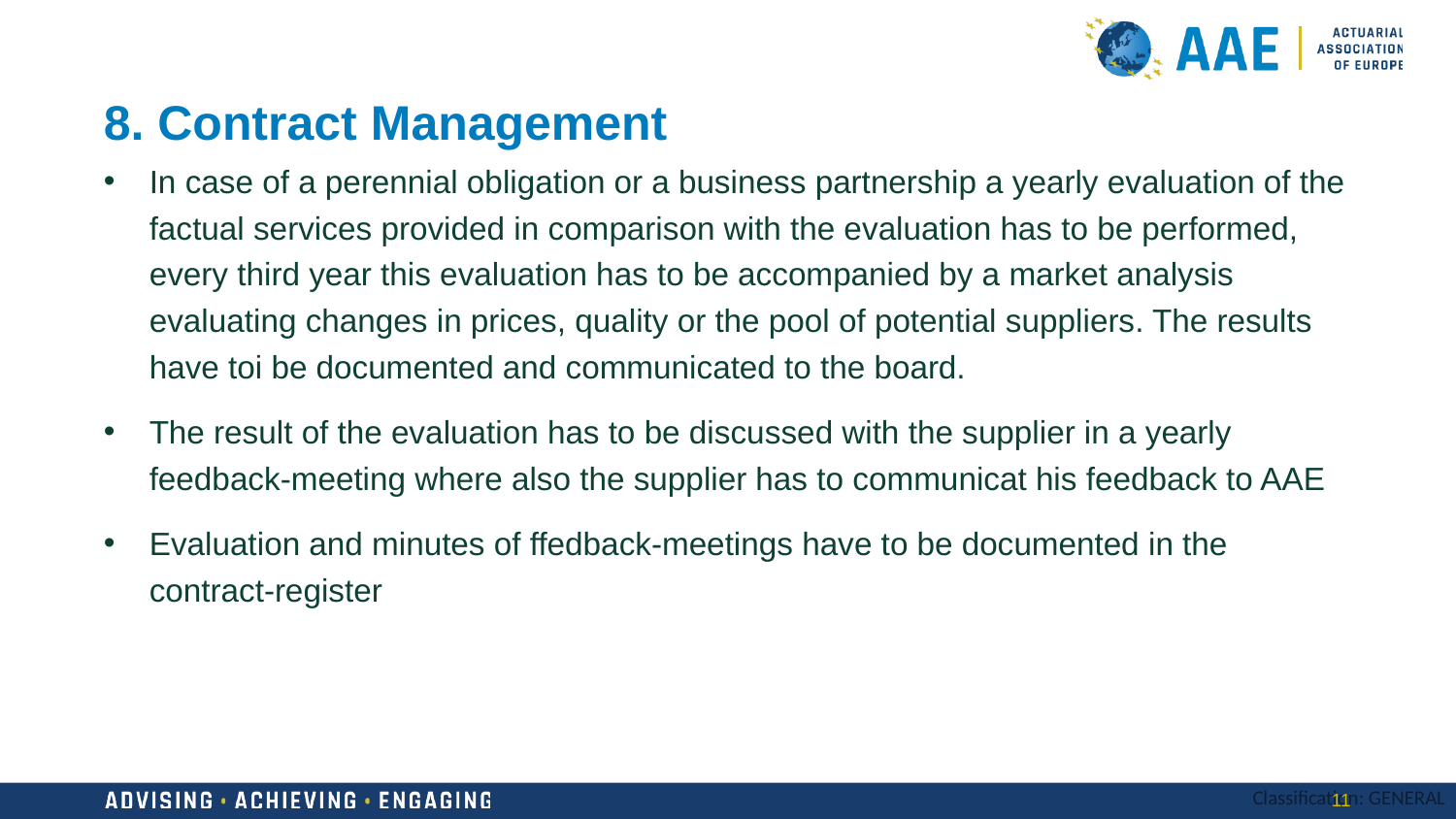

# 8. Contract Management
In case of a perennial obligation or a business partnership a yearly evaluation of the factual services provided in comparison with the evaluation has to be performed, every third year this evaluation has to be accompanied by a market analysis evaluating changes in prices, quality or the pool of potential suppliers. The results have toi be documented and communicated to the board.
The result of the evaluation has to be discussed with the supplier in a yearly feedback-meeting where also the supplier has to communicat his feedback to AAE
Evaluation and minutes of ffedback-meetings have to be documented in the contract-register
11